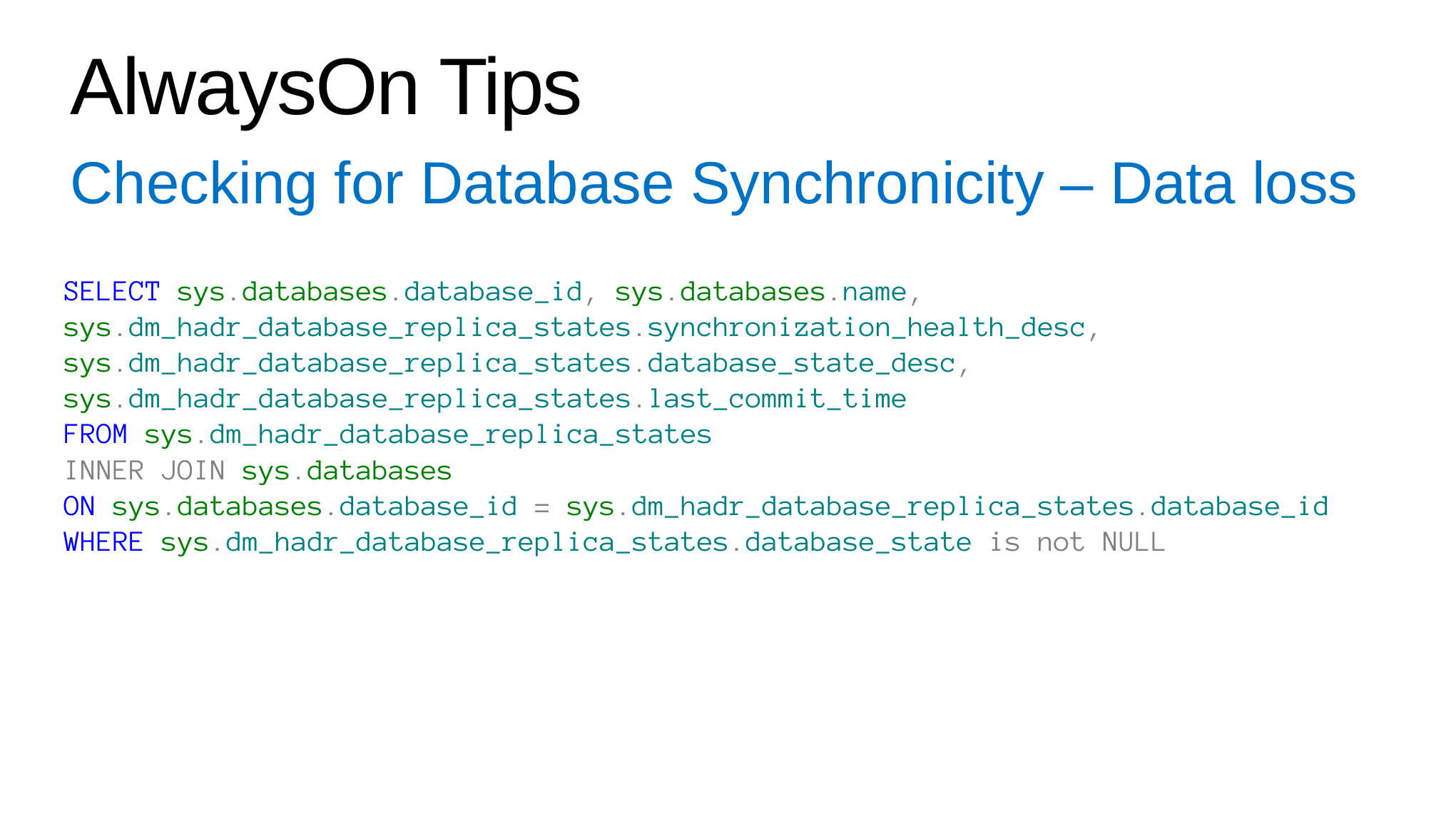

# AlwaysOn Tips
Checking for Database Synchronicity – Data loss
SELECT sys.databases.database_id, sys.databases.name, sys.dm_hadr_database_replica_states.synchronization_health_desc,
sys.dm_hadr_database_replica_states.database_state_desc,
sys.dm_hadr_database_replica_states.last_commit_time
FROM sys.dm_hadr_database_replica_states
INNER JOIN sys.databases
ON sys.databases.database_id = sys.dm_hadr_database_replica_states.database_id
WHERE sys.dm_hadr_database_replica_states.database_state is not NULL